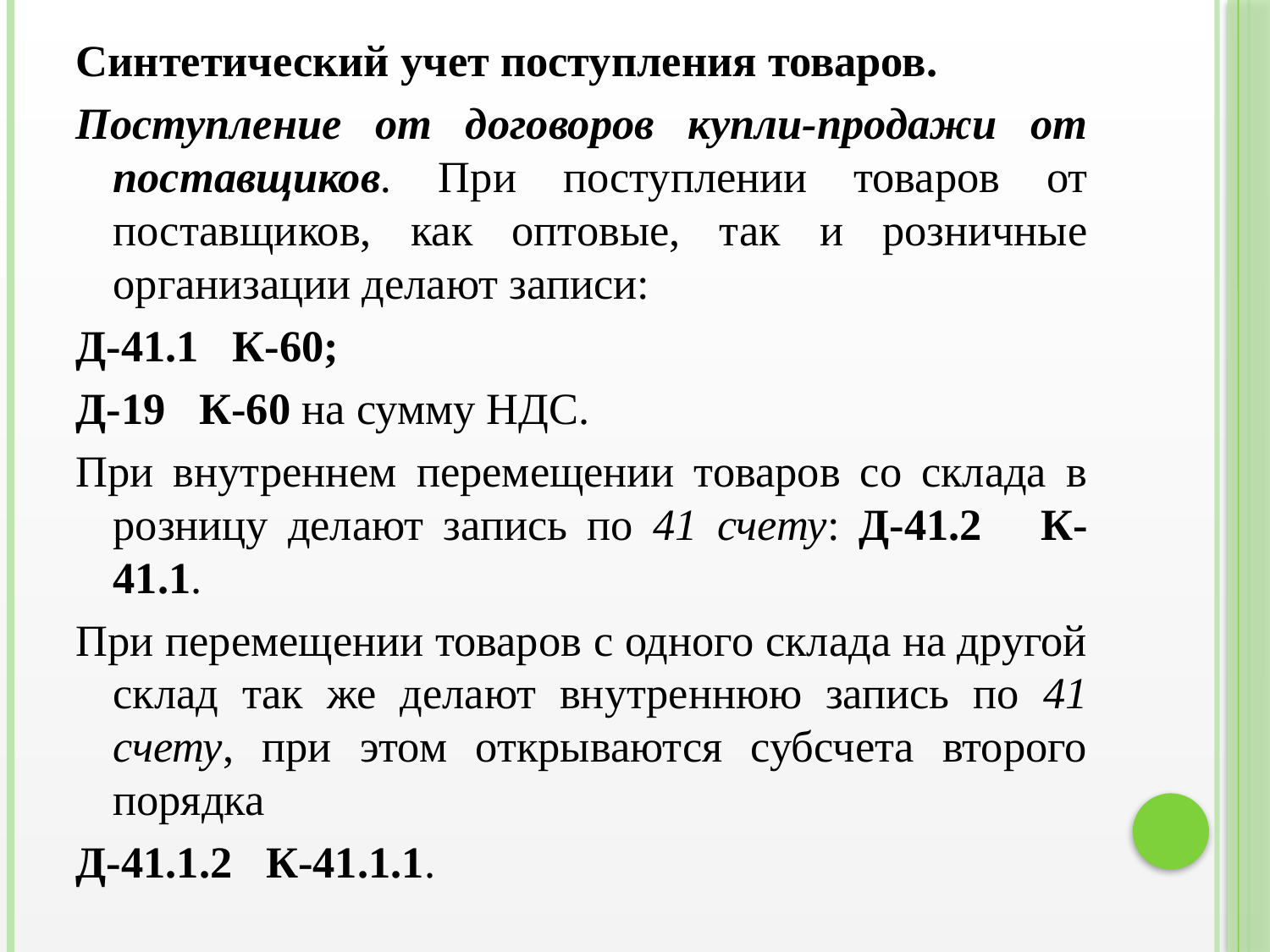

Синтетический учет поступления товаров.
Поступление от договоров купли-продажи от поставщиков. При поступлении товаров от поставщиков, как оптовые, так и розничные организации делают записи:
Д-41.1   К-60;
Д-19   К-60 на сумму НДС.
При внутреннем перемещении товаров со склада в розницу делают запись по 41 счету: Д-41.2   К-41.1.
При перемещении товаров с одного склада на другой склад так же делают внутреннюю запись по 41 счету, при этом открываются субсчета второго порядка
Д-41.1.2   К-41.1.1.